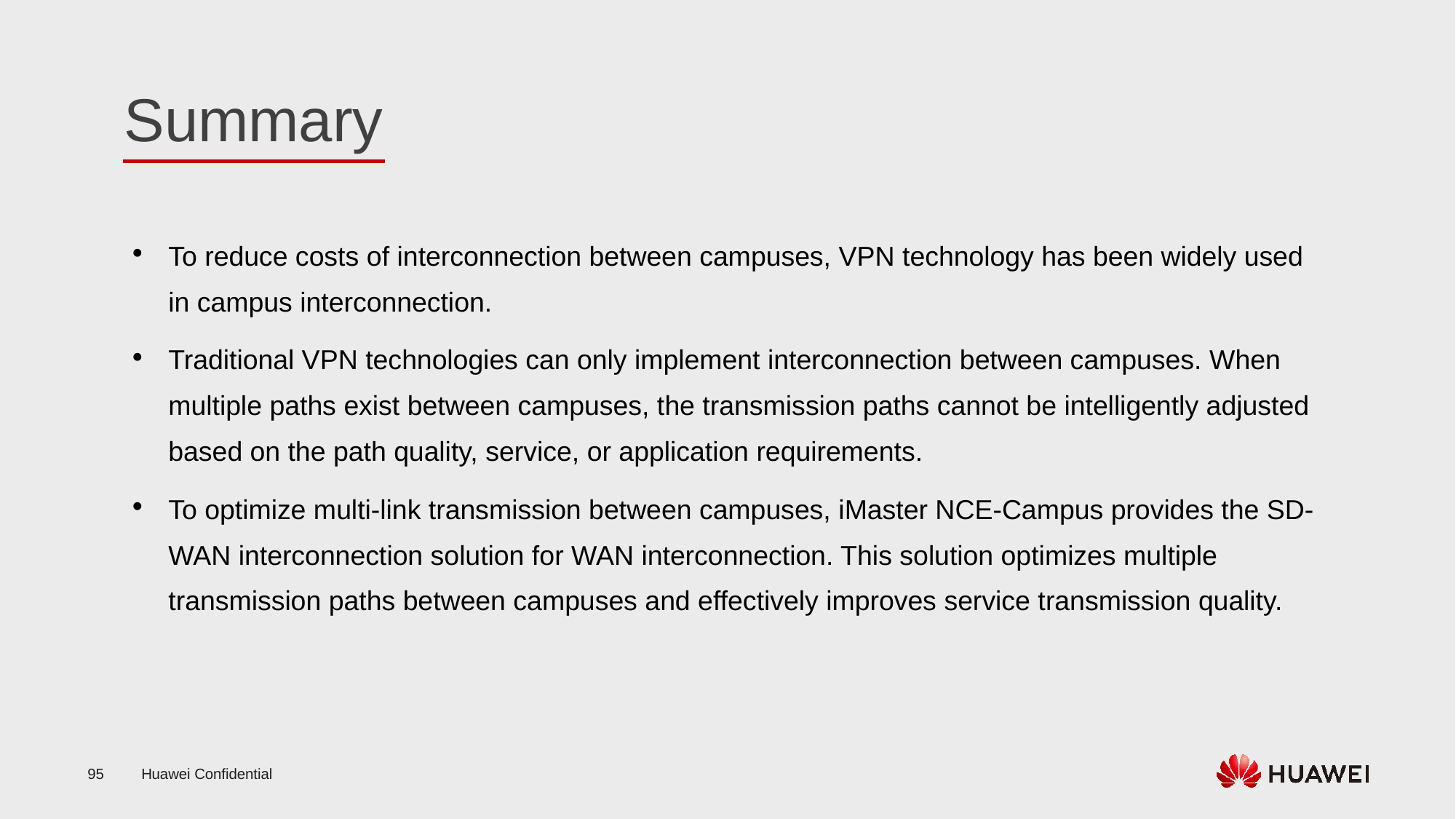

To reduce costs of interconnection between campuses, VPN technology has been widely used in campus interconnection.
Traditional VPN technologies can only implement interconnection between campuses. When multiple paths exist between campuses, the transmission paths cannot be intelligently adjusted based on the path quality, service, or application requirements.
To optimize multi-link transmission between campuses, iMaster NCE-Campus provides the SD-WAN interconnection solution for WAN interconnection. This solution optimizes multiple transmission paths between campuses and effectively improves service transmission quality.